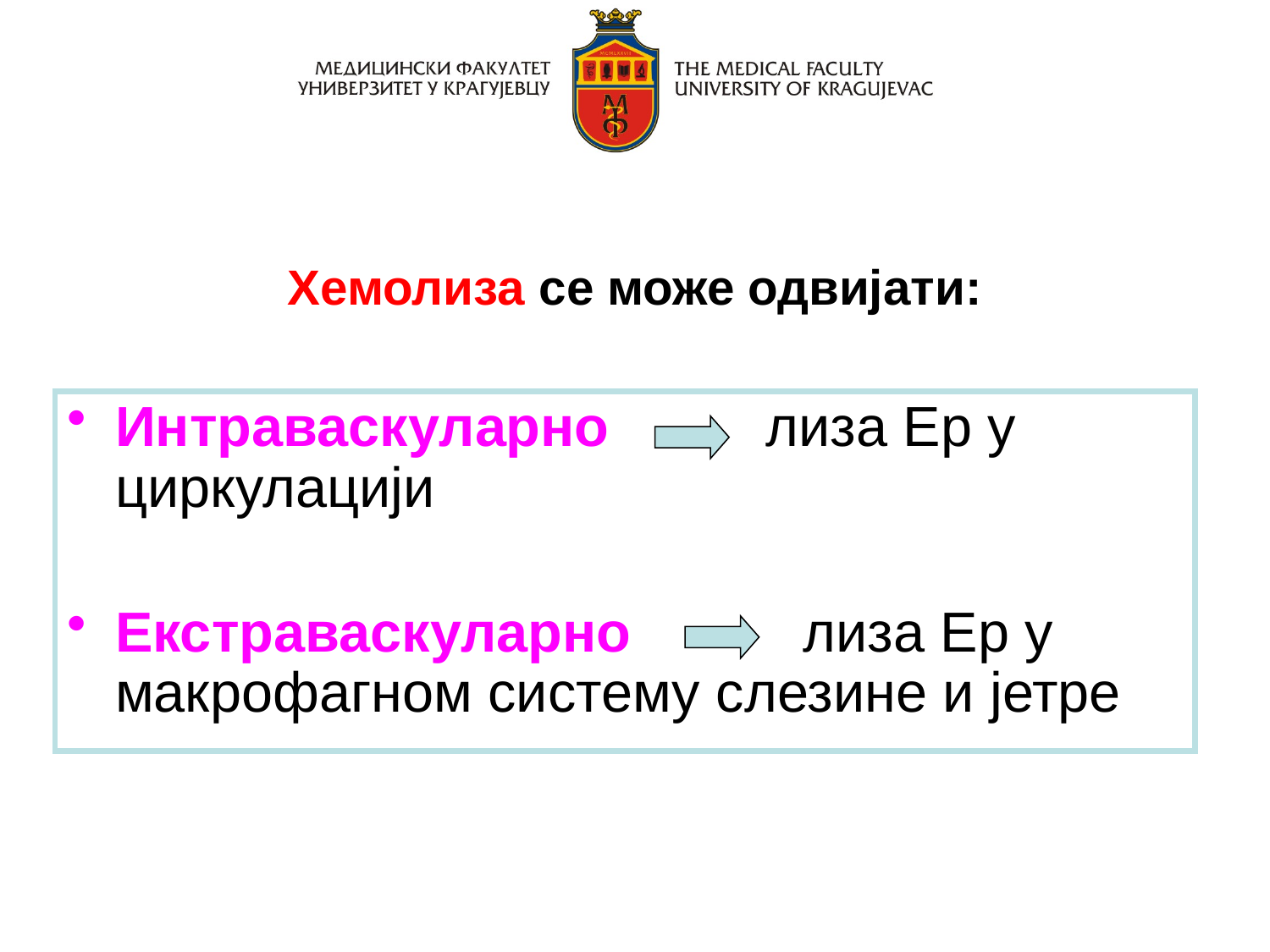

Хемолиза се може одвијати:
Интраваскуларно          лиза Ер у  циркулацији

Екстраваскуларно           лиза Ер у макрофагном систему слезине и јетре